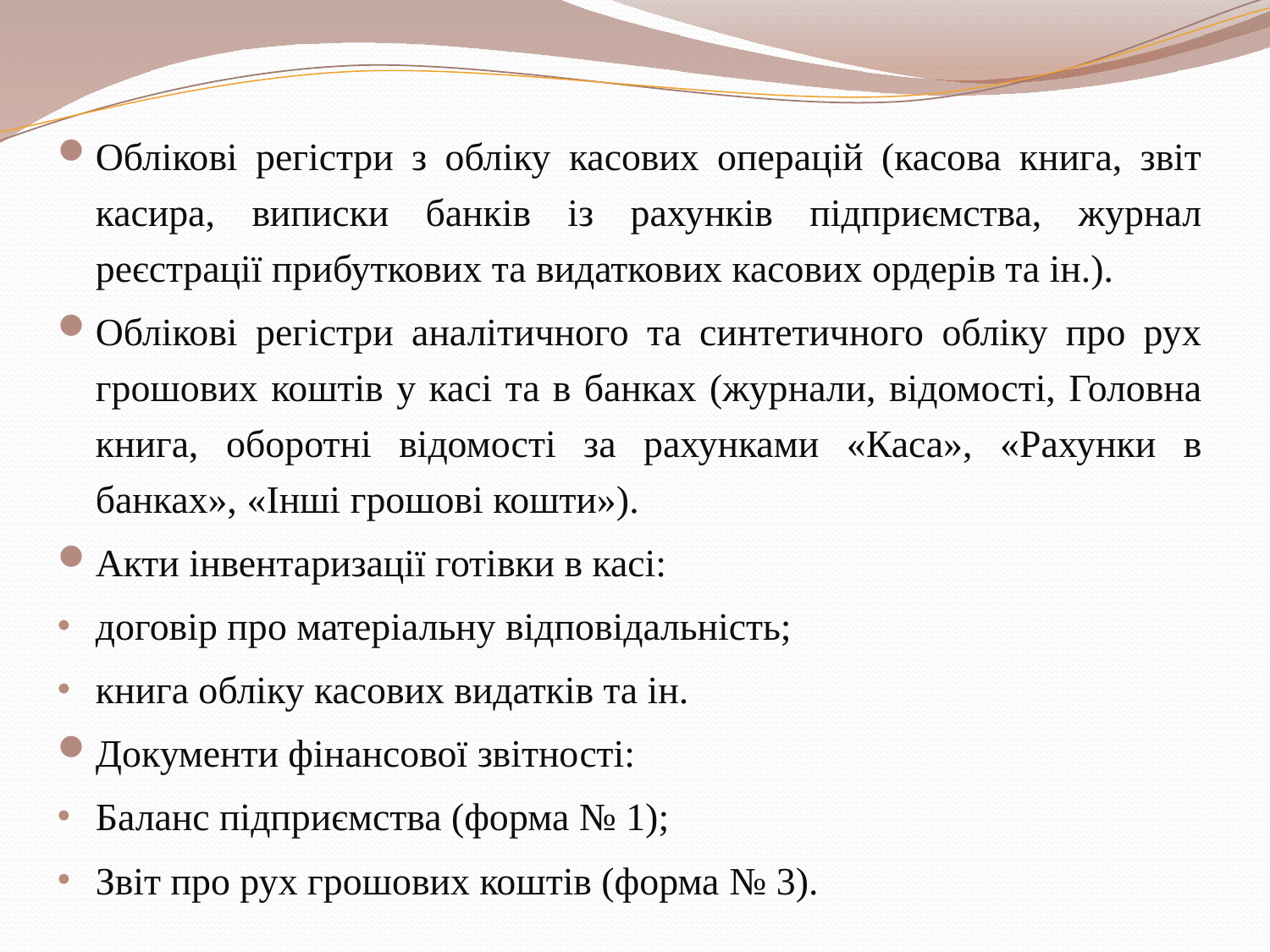

Облікові регістри з обліку касових операцій (касова книга, звіт касира, виписки банків із рахунків підприємства, журнал реєстрації прибуткових та видаткових касових ордерів та ін.).
Облікові регістри аналітичного та синтетичного обліку про рух грошових коштів у касі та в банках (журнали, відомості, Головна книга, оборотні відомості за рахунками «Каса», «Рахунки в банках», «Інші грошові кошти»).
Акти інвентаризації готівки в касі:
договір про матеріальну відповідальність;
книга обліку касових видатків та ін.
Документи фінансової звітності:
Баланс підприємства (форма № 1);
Звіт про рух грошових коштів (форма № 3).